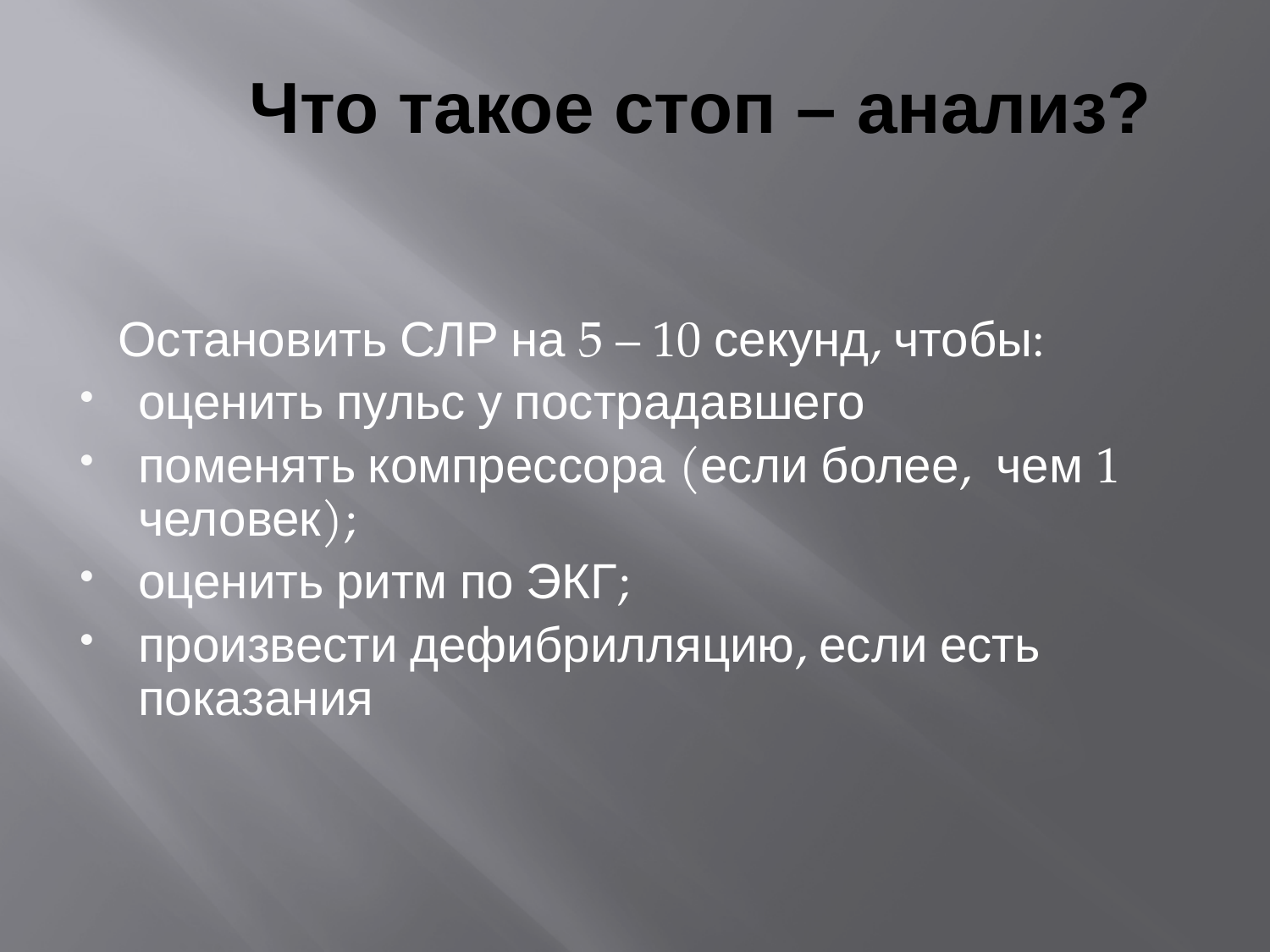

# Что такое стоп – анализ?
   Остановить СЛР на 5 – 10 секунд, чтобы:
оценить пульс у пострадавшего
поменять компрессора (если более,  чем 1 человек);
оценить ритм по ЭКГ;
произвести дефибрилляцию, если есть показания